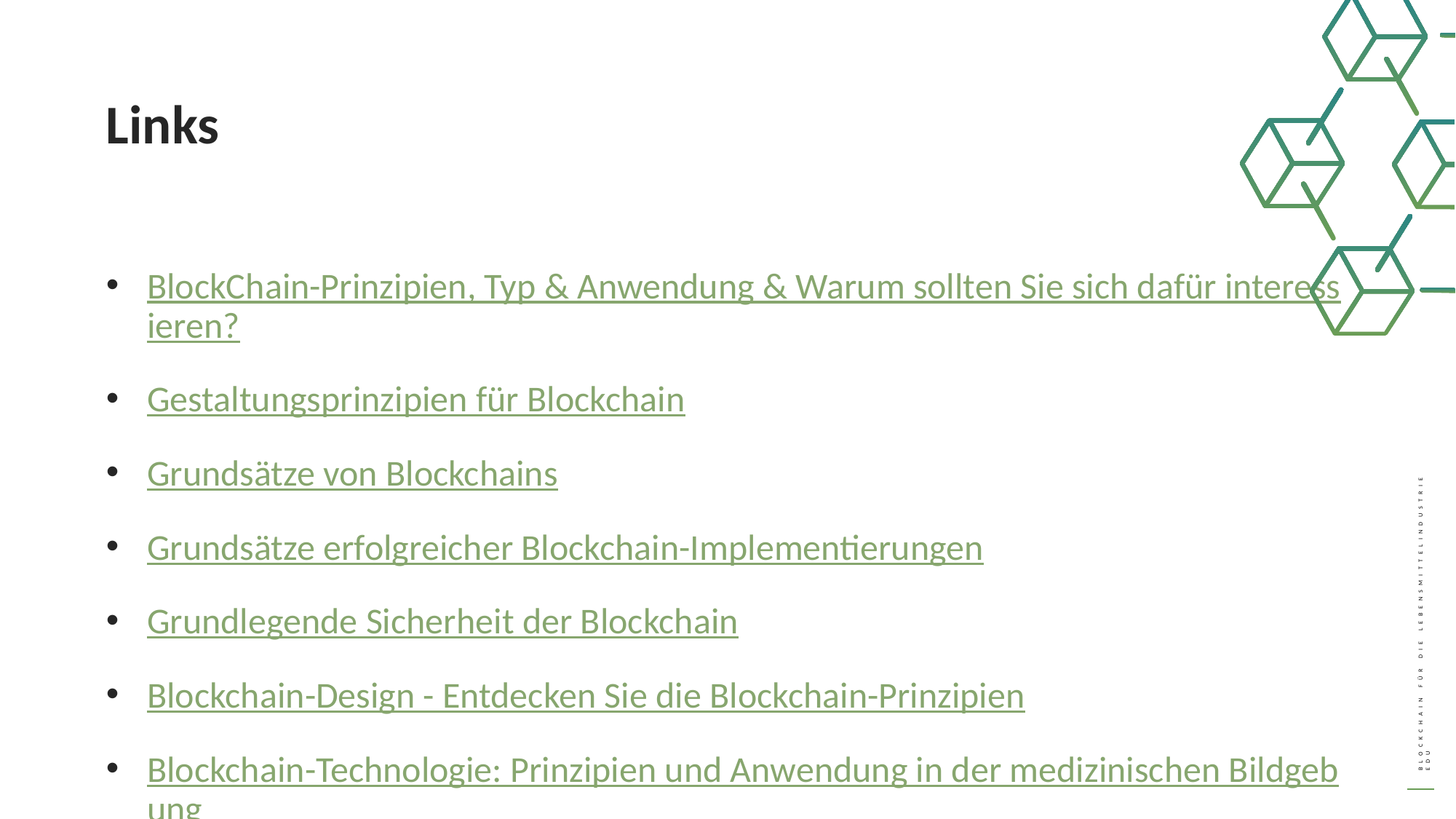

Links
BlockChain-Prinzipien, Typ & Anwendung & Warum sollten Sie sich dafür interessieren?
Gestaltungsprinzipien für Blockchain
Grundsätze von Blockchains
Grundsätze erfolgreicher Blockchain-Implementierungen
Grundlegende Sicherheit der Blockchain
Blockchain-Design - Entdecken Sie die Blockchain-Prinzipien
Blockchain-Technologie: Prinzipien und Anwendung in der medizinischen Bildgebung